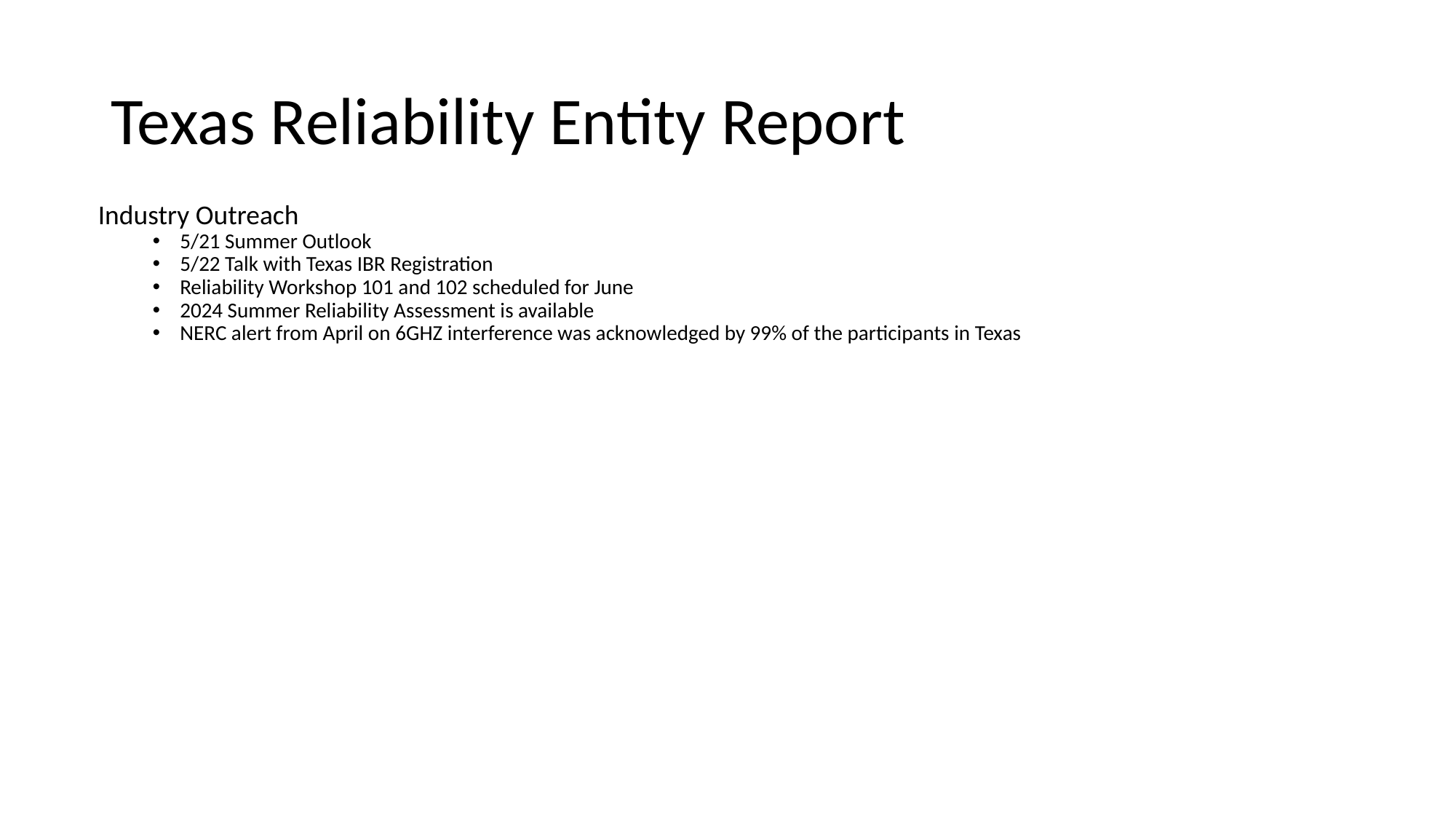

# Texas Reliability Entity Report
Industry Outreach
5/21 Summer Outlook
5/22 Talk with Texas IBR Registration
Reliability Workshop 101 and 102 scheduled for June
2024 Summer Reliability Assessment is available
NERC alert from April on 6GHZ interference was acknowledged by 99% of the participants in Texas